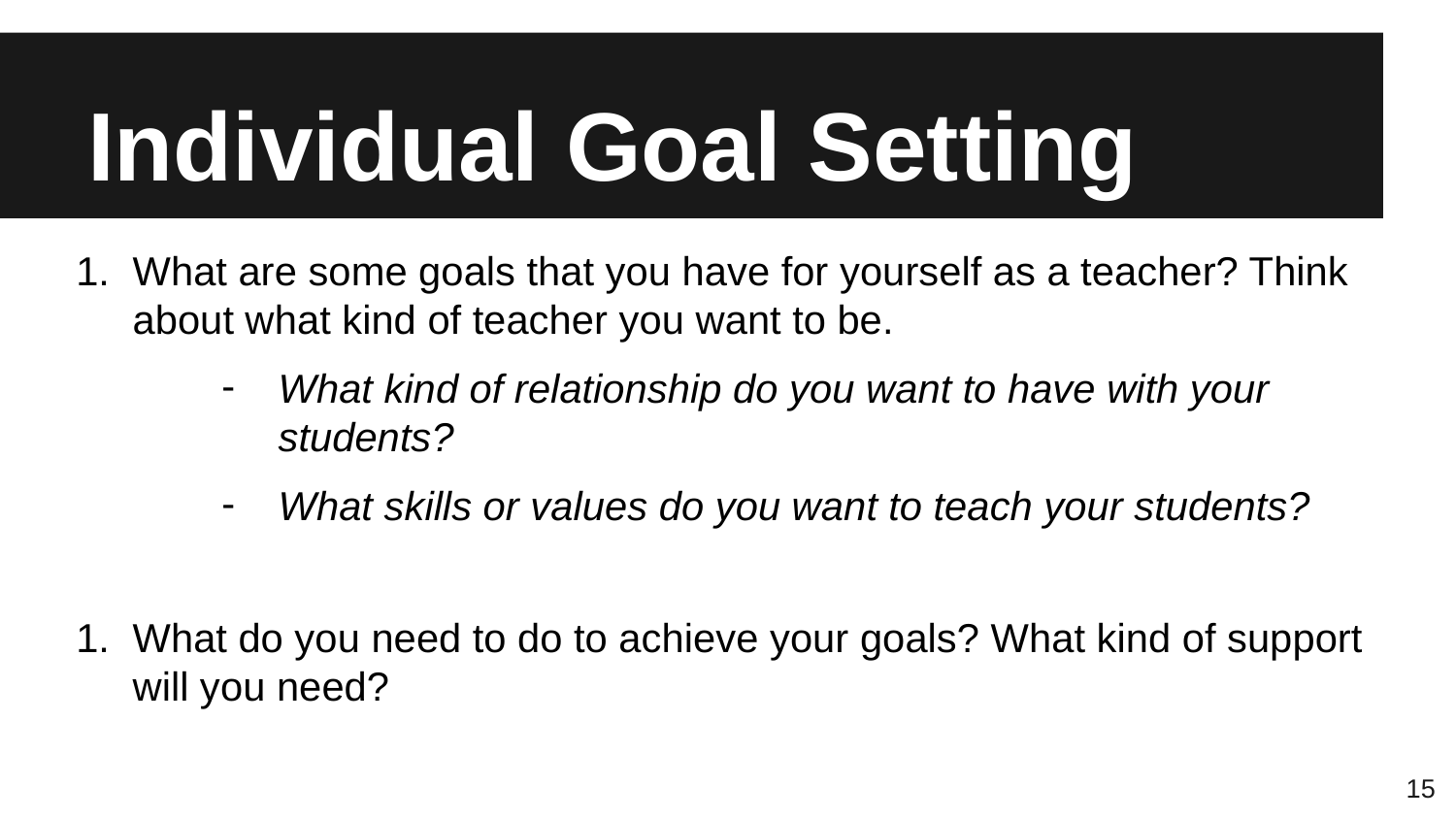

# Individual Goal Setting
What are some goals that you have for yourself as a teacher? Think about what kind of teacher you want to be.
What kind of relationship do you want to have with your students?
What skills or values do you want to teach your students?

What do you need to do to achieve your goals? What kind of support will you need?
15